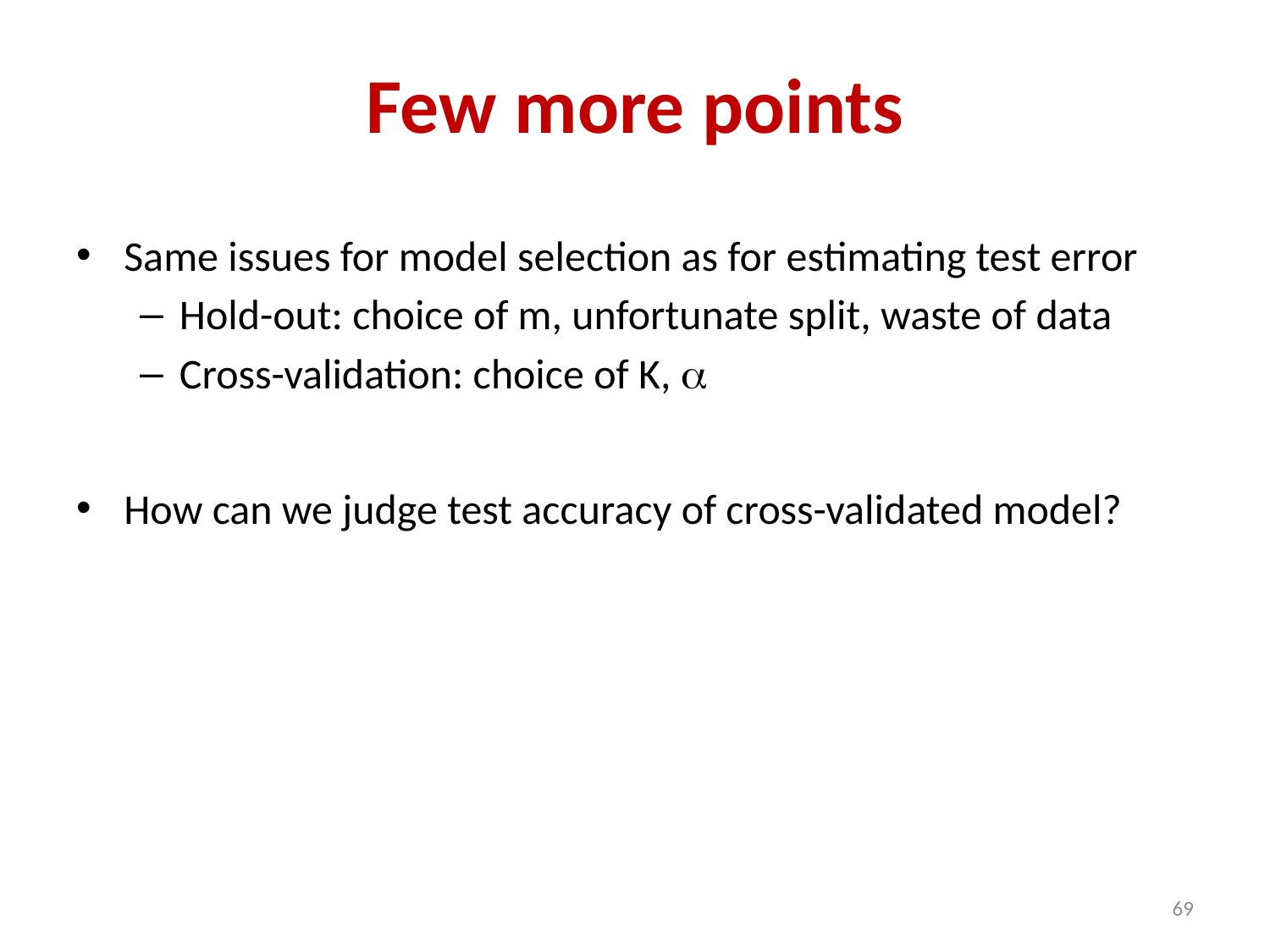

Few more points
Same issues for model selection as for estimating test error
Hold-out: choice of m, unfortunate split, waste of data
Cross-validation: choice of K, α

How can we judge test accuracy of cross-validated model?

69